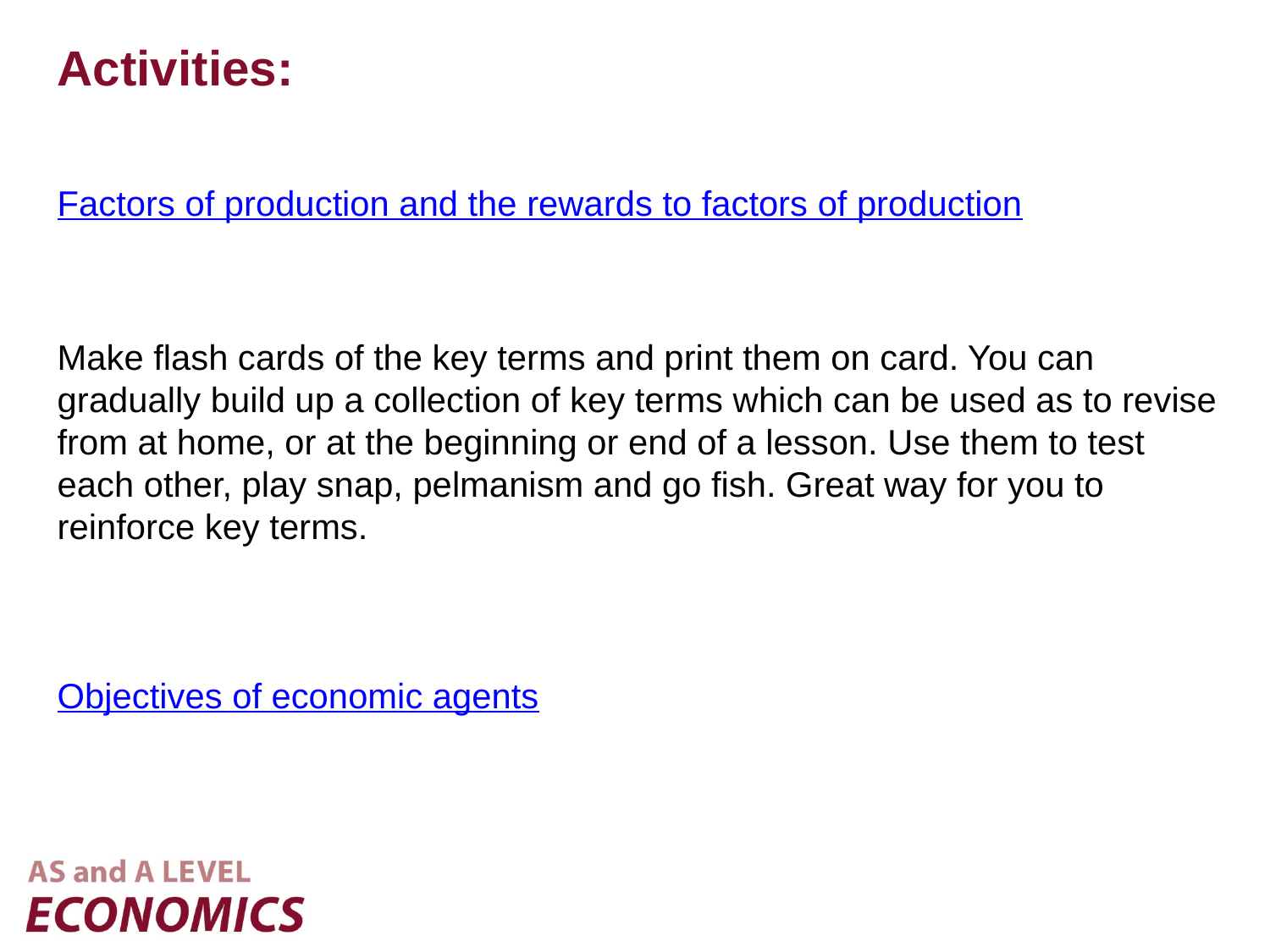

Activities:
Factors of production and the rewards to factors of production

Make flash cards of the key terms and print them on card. You can gradually build up a collection of key terms which can be used as to revise from at home, or at the beginning or end of a lesson. Use them to test each other, play snap, pelmanism and go fish. Great way for you to reinforce key terms.

Objectives of economic agents